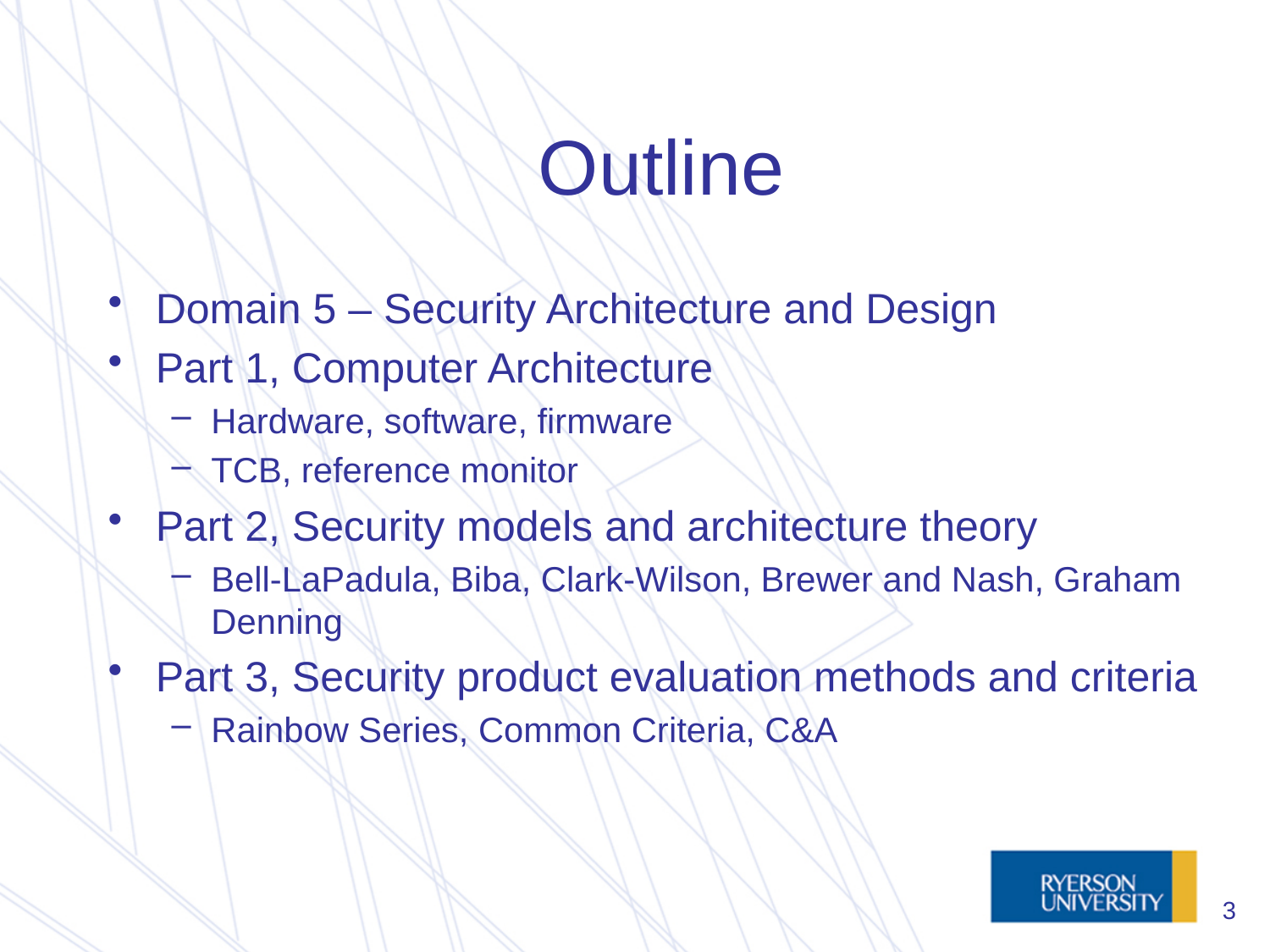

# Outline
Domain 5 – Security Architecture and Design
Part 1, Computer Architecture
Hardware, software, firmware
TCB, reference monitor
Part 2, Security models and architecture theory
Bell-LaPadula, Biba, Clark-Wilson, Brewer and Nash, Graham Denning
Part 3, Security product evaluation methods and criteria
Rainbow Series, Common Criteria, C&A
3